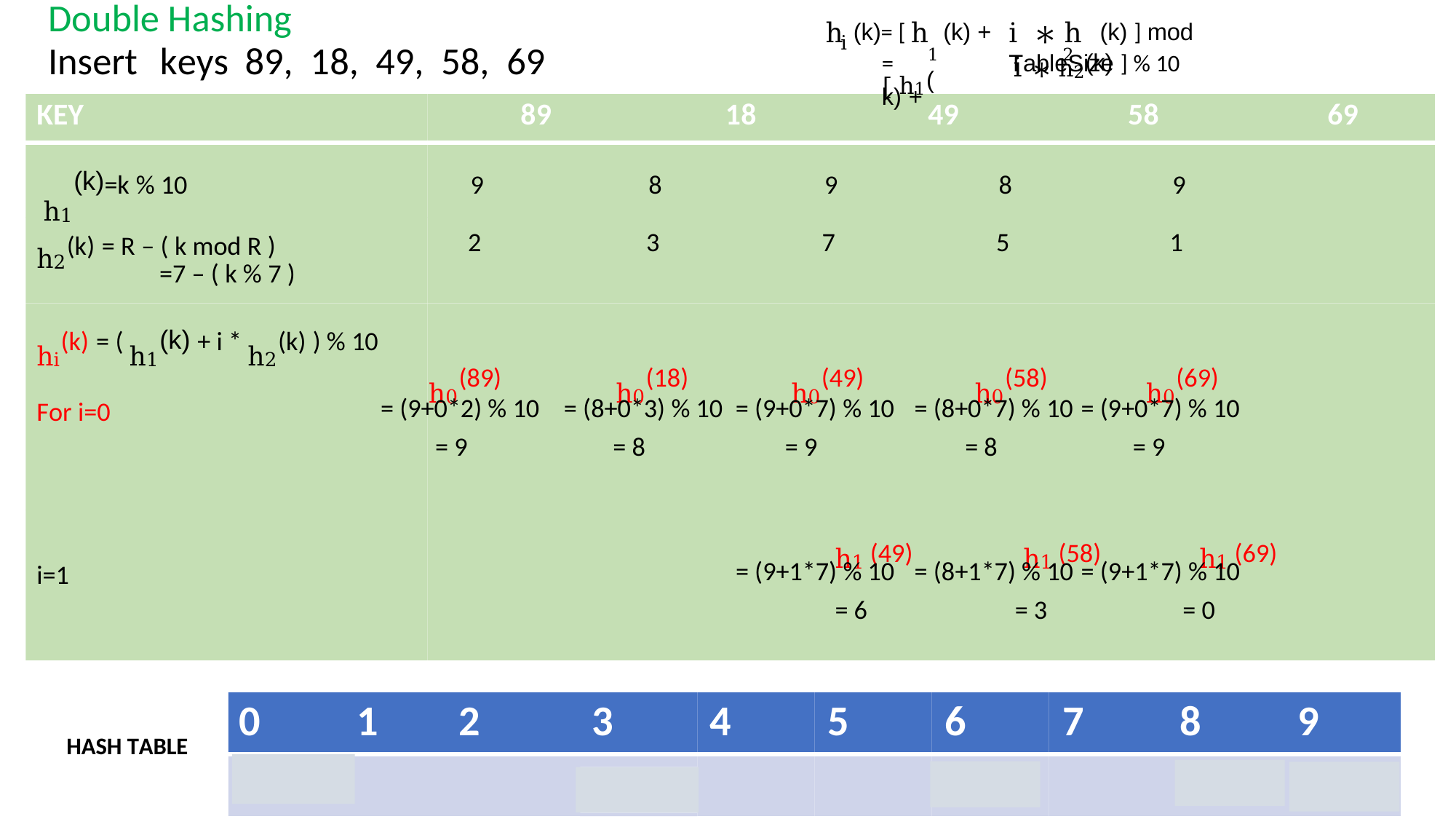

Double Hashing
h (k)= [ h (k) +
i  ∗ h  (k) ] mod TableSize
i
1
= [ h1(k) +
2
∗ h2(k) ] % 10
Insert
keys
89,
18,
49,
58,
69
i

KEY                                                               89                         18                        49                        58                        69

h1(k)=k % 10                                               9                           8                           9                          8                          9
h2(k) = R – ( k mod R )                               2                           3                           7                          5                          1
=7 – ( k % 7 )
hi(k) = ( h1(k) + i * h2(k) ) % 10
h0(89)                   h0(18)                 h0(49)                  h0(58)                h0(69)
For i=0                                            = (9+0*2) % 10   = (8+0*3) % 10 = (9+0*7) % 10   = (8+0*7) % 10 = (9+0*7) % 10
= 9                        = 8                       = 9                        = 8                      = 9
h1 (49)                  h1 (58)                h1 (69)
i=1                                                                                                               = (9+1*7) % 10   = (8+1*7) % 10 = (9+1*7) % 10
= 6                        = 3                      = 0

0         1        2           3         4         5         6         7         8         9

HASH TABLE
69

43

18

49

89

58